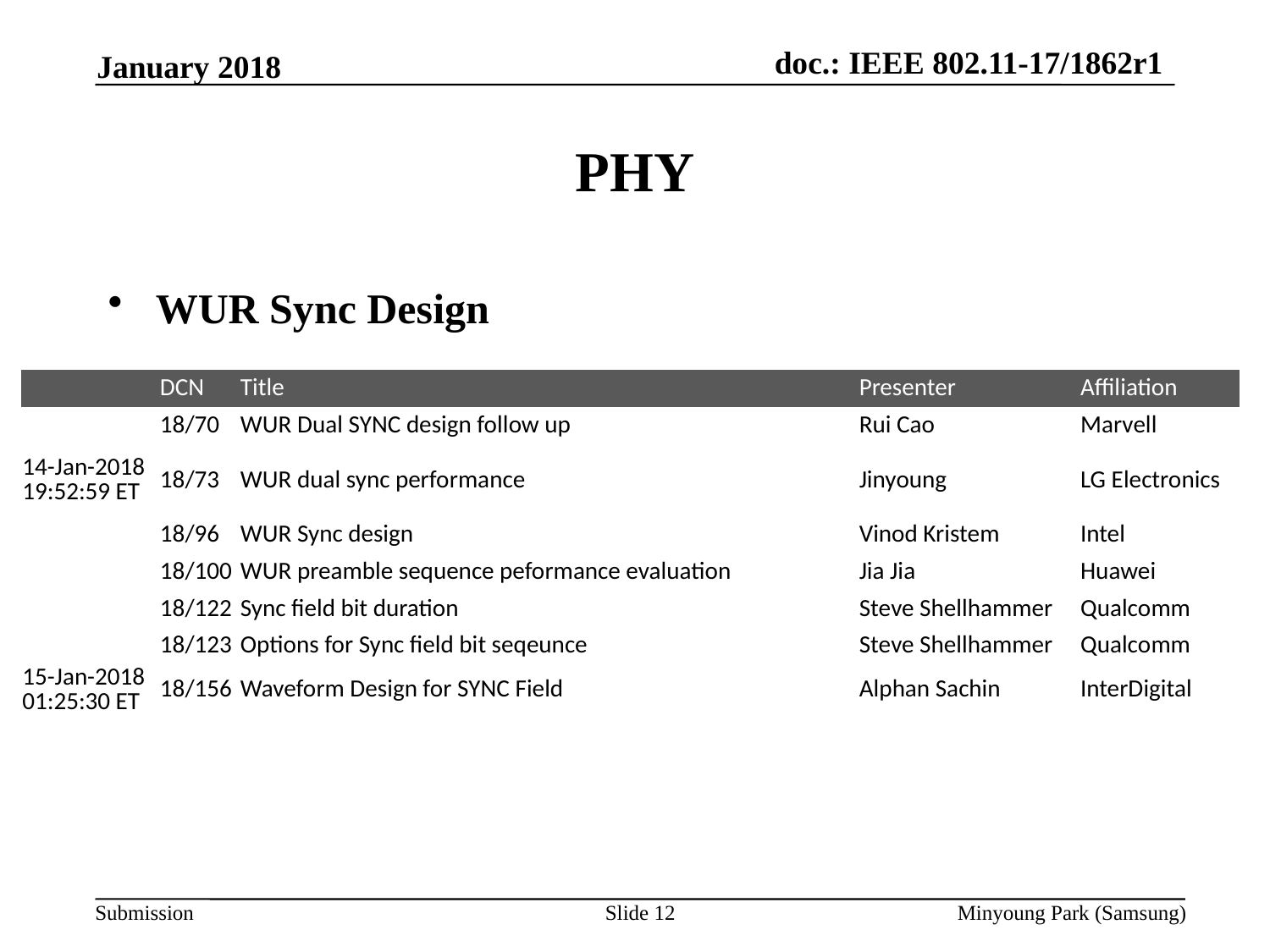

January 2018
# PHY
WUR Sync Design

|  | DCN | Title | Presenter | Affiliation |
| --- | --- | --- | --- | --- |
|  | 18/70 | WUR Dual SYNC design follow up | Rui Cao | Marvell |
| 14-Jan-2018 19:52:59 ET | 18/73 | WUR dual sync performance | Jinyoung | LG Electronics |
|  | 18/96 | WUR Sync design | Vinod Kristem | Intel |
|  | 18/100 | WUR preamble sequence peformance evaluation | Jia Jia | Huawei |
|  | 18/122 | Sync field bit duration | Steve Shellhammer | Qualcomm |
|  | 18/123 | Options for Sync field bit seqeunce | Steve Shellhammer | Qualcomm |
| 15-Jan-2018 01:25:30 ET | 18/156 | Waveform Design for SYNC Field | Alphan Sachin | InterDigital |
Slide 12
Minyoung Park (Samsung)